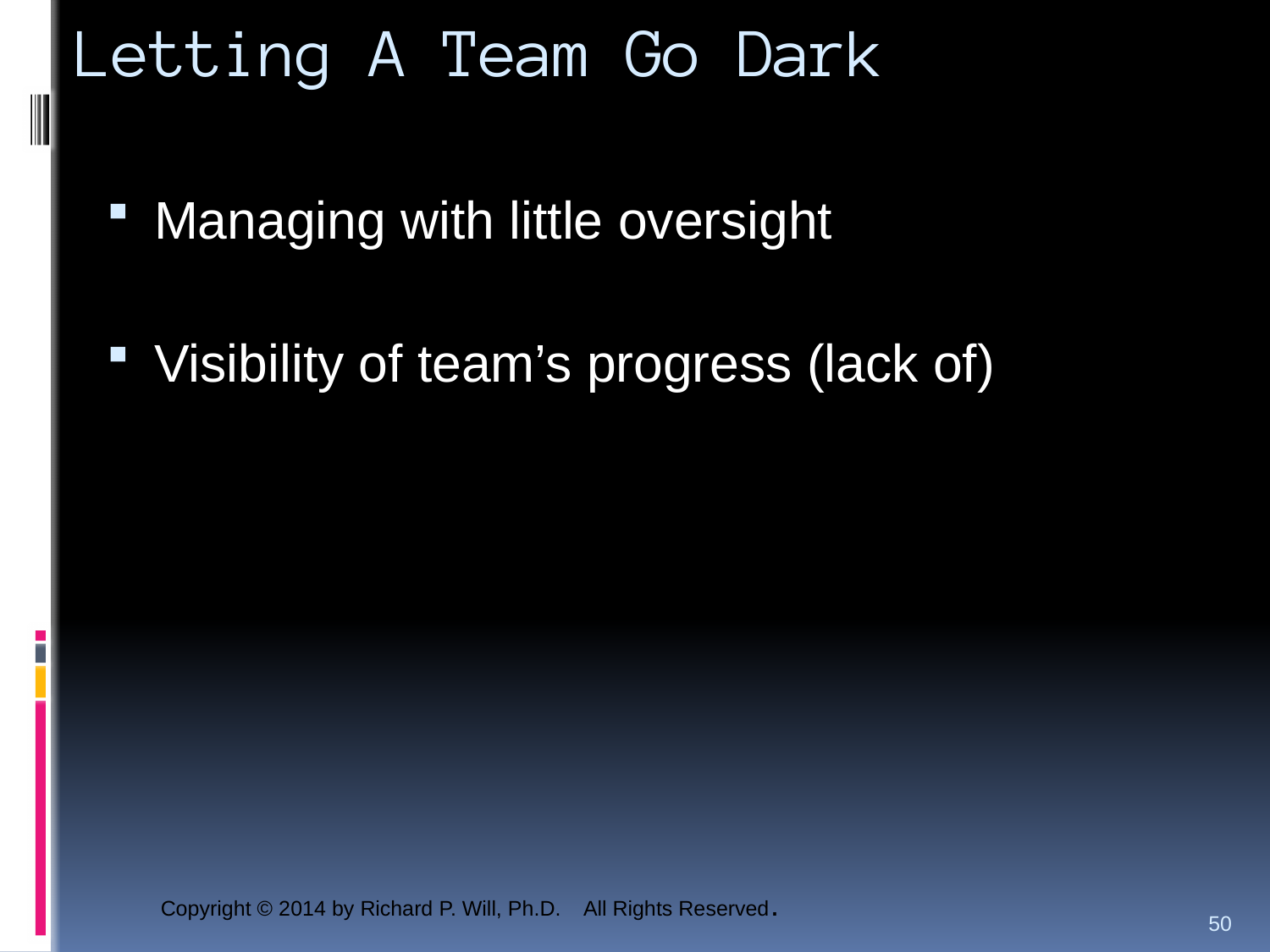

# Letting A Team Go Dark
Managing with little oversight

Visibility of team’s progress (lack of)

50